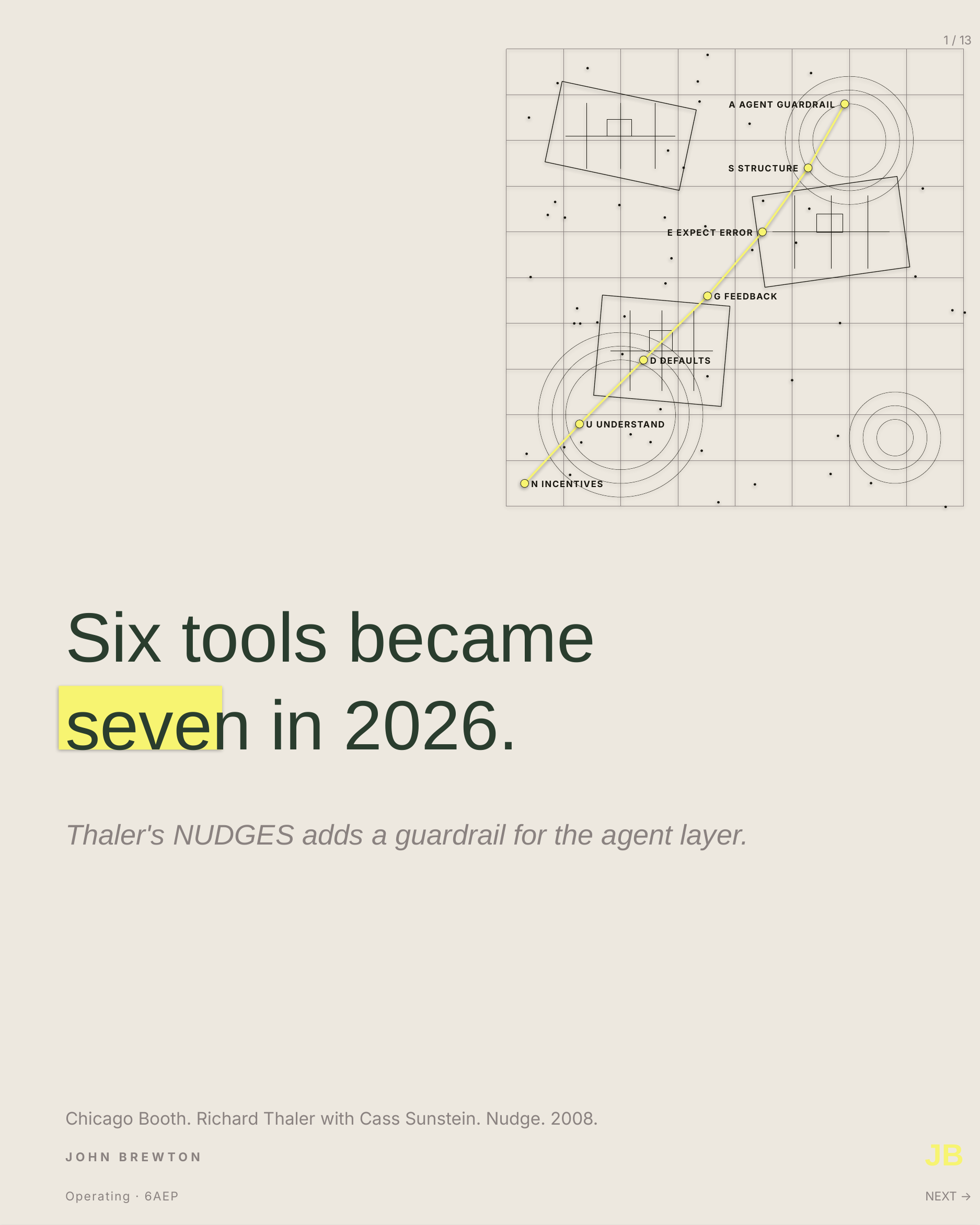

1 / 13

A AGENT GUARDRAIL

S STRUCTURE

E EXPECT ERROR

G FEEDBACK

D DEFAULTS

U UNDERSTAND

N INCENTIVES

Six tools became
seven in 2026.

Thaler's NUDGES adds a guardrail for the agent layer.
Chicago Booth. Richard Thaler with Cass Sunstein. Nudge. 2008.
JB
JOHN BREWTON
Operating · 6AEP
NEXT →